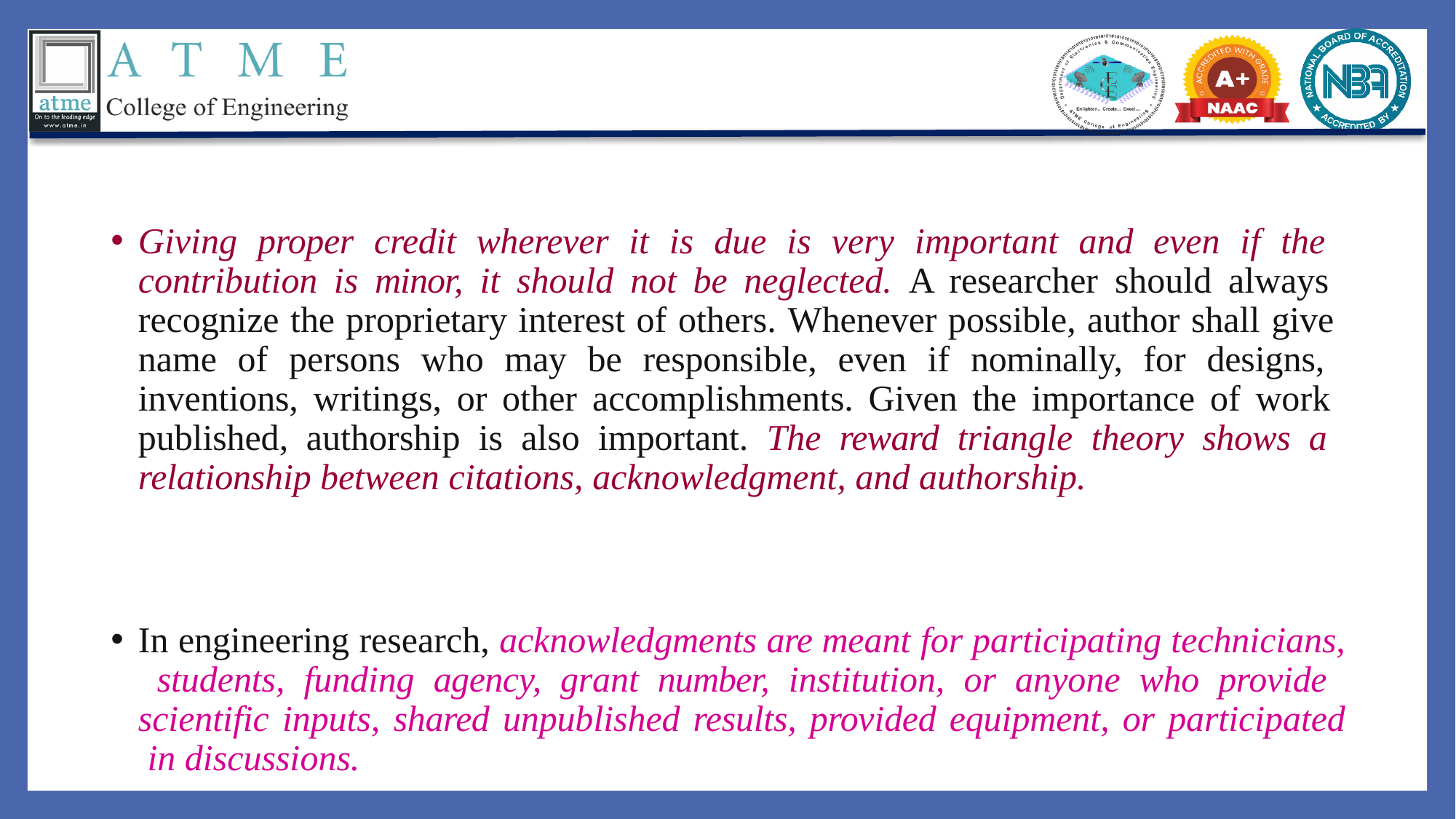

Giving proper credit wherever it is due is very important and even if the  contribution is minor, it should not be neglected. A researcher should always  recognize the proprietary interest of others. Whenever possible, author shall give  name of persons who may be responsible, even if nominally, for designs,  inventions, writings, or other accomplishments. Given the importance of work  published, authorship is also important. The reward triangle theory shows a  relationship between citations, acknowledgment, and authorship.
In engineering research, acknowledgments are meant for participating technicians,  students, funding agency, grant number, institution, or anyone who provide  scientific inputs, shared unpublished results, provided equipment, or participated  in discussions.